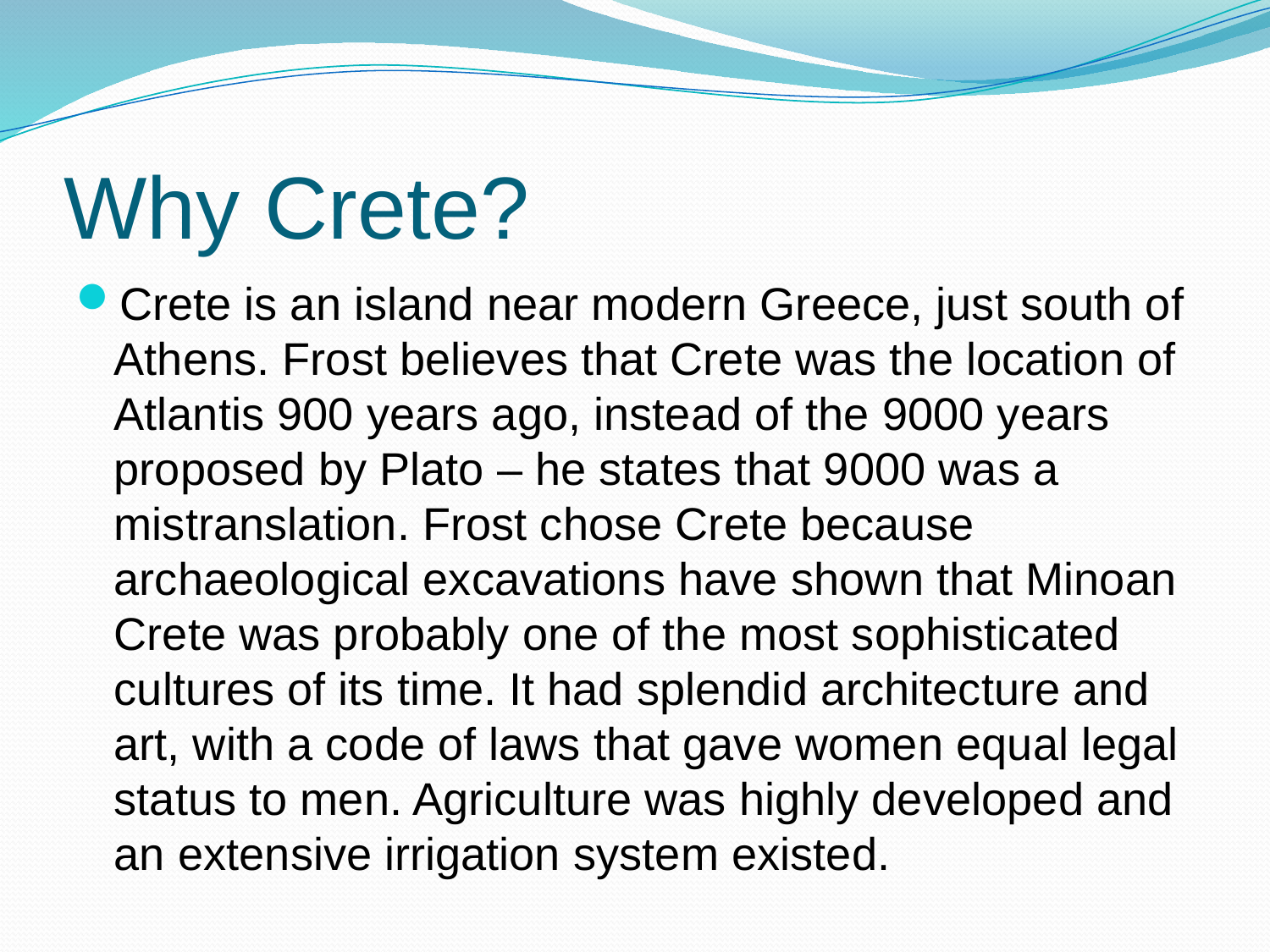

# Why Crete?
Crete is an island near modern Greece, just south of Athens. Frost believes that Crete was the location of Atlantis 900 years ago, instead of the 9000 years proposed by Plato – he states that 9000 was a mistranslation. Frost chose Crete because archaeological excavations have shown that Minoan Crete was probably one of the most sophisticated cultures of its time. It had splendid architecture and art, with a code of laws that gave women equal legal status to men. Agriculture was highly developed and an extensive irrigation system existed.